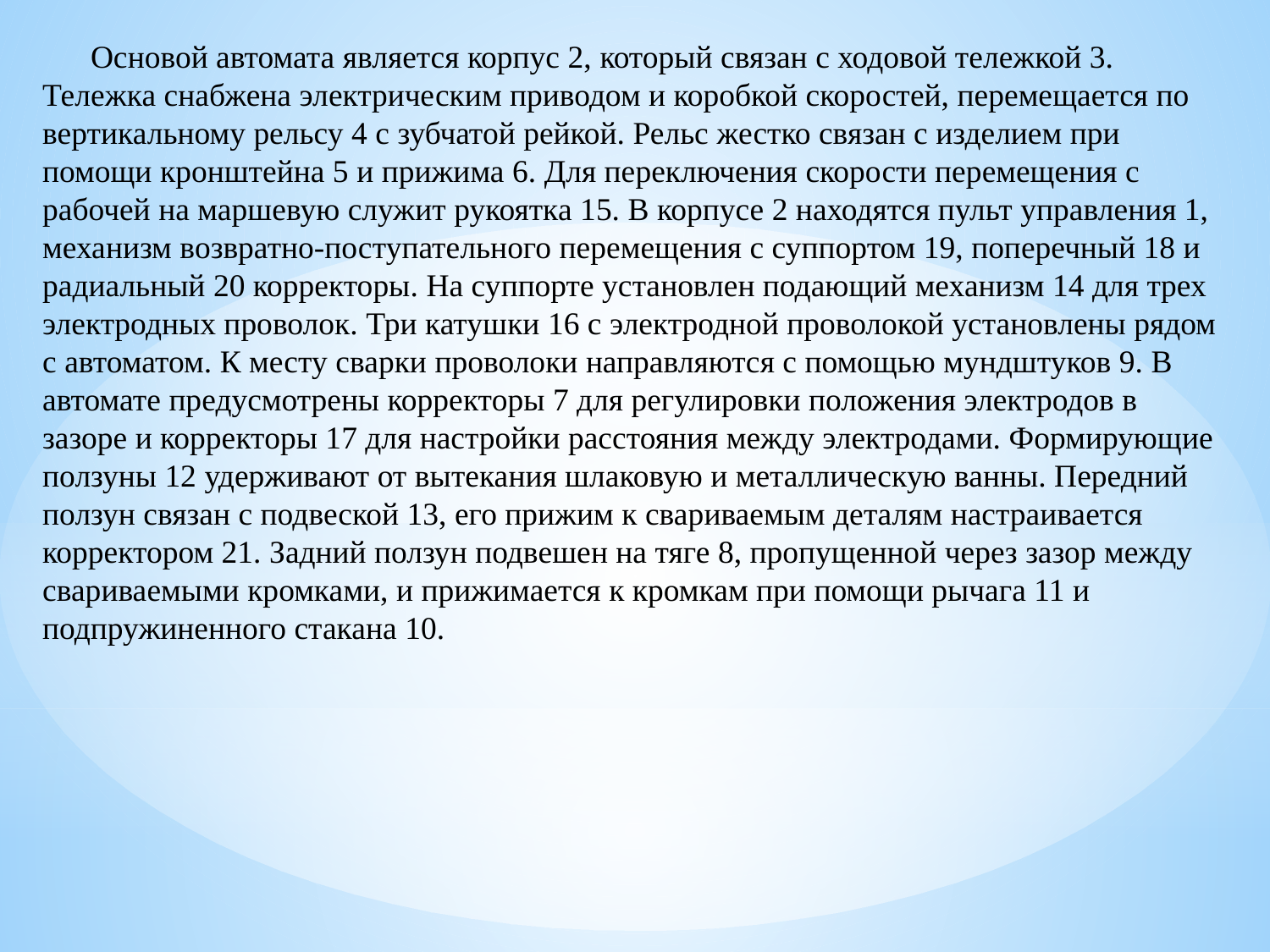

Основой автомата является корпус 2, который связан с ходовой тележкой 3. Тележка снабжена электрическим приводом и коробкой скоростей, перемещается по вертикальному рельсу 4 с зубчатой рейкой. Рельс жестко связан с изделием при помощи кронштейна 5 и прижима 6. Для переключения скорости перемещения с рабочей на маршевую служит рукоятка 15. В корпусе 2 находятся пульт управления 1, механизм возвратно-поступательного перемещения с суппортом 19, поперечный 18 и радиальный 20 корректоры. На суппорте установлен подающий механизм 14 для трех электродных проволок. Три катушки 16 с электродной проволокой установлены рядом с автоматом. К месту сварки проволоки направляются с помощью мундштуков 9. В автомате предусмотрены корректоры 7 для регулировки положения электродов в зазоре и корректоры 17 для настройки расстояния между электродами. Формирующие ползуны 12 удерживают от вытекания шлаковую и металлическую ванны. Передний ползун связан с подвеской 13, его прижим к свариваемым деталям настраивается корректором 21. Задний ползун подвешен на тяге 8, пропущенной через зазор между свариваемыми кромками, и прижимается к кромкам при помощи рычага 11 и подпружиненного стакана 10.